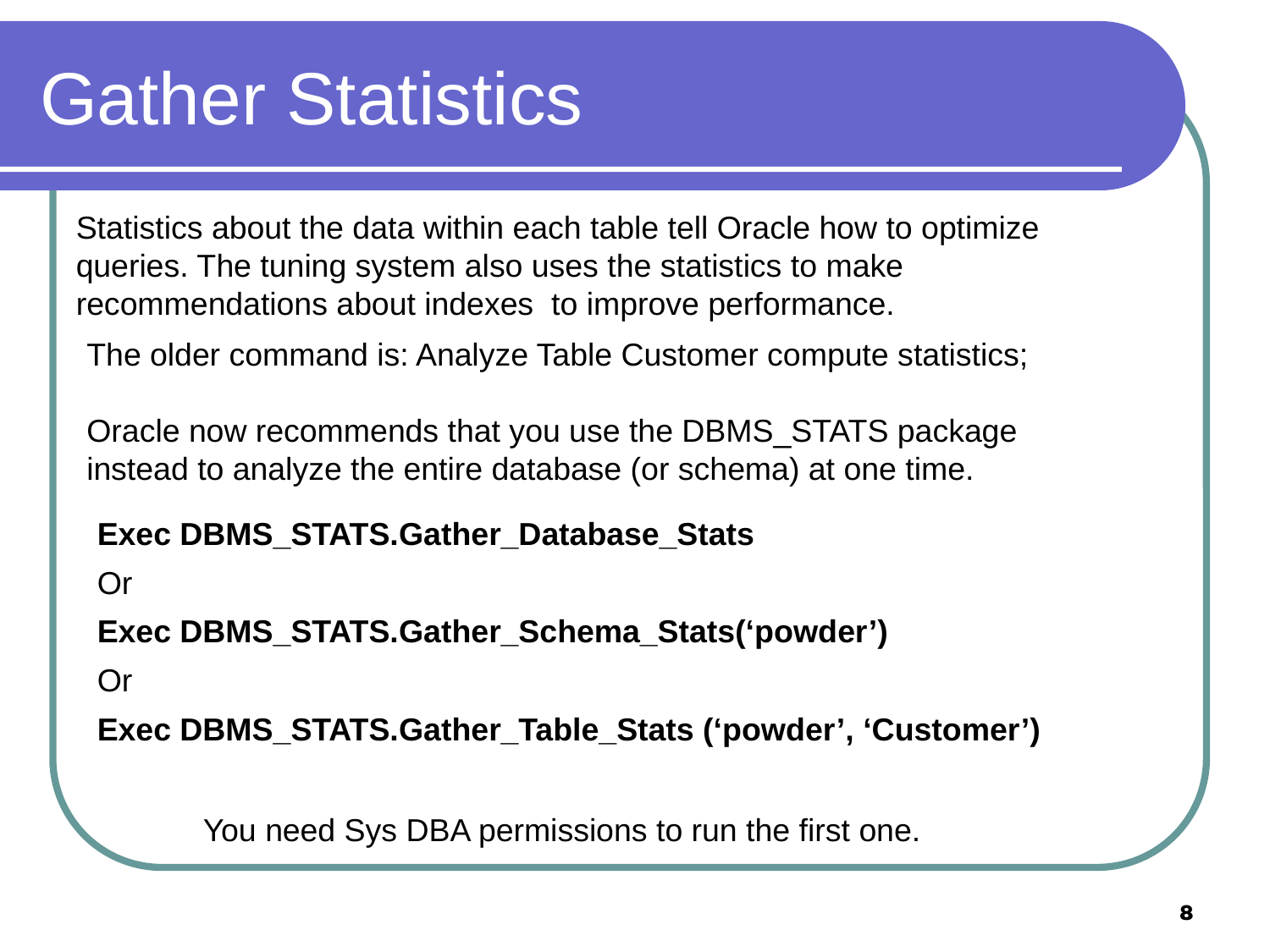

# Gather Statistics
Statistics about the data within each table tell Oracle how to optimize queries. The tuning system also uses the statistics to make recommendations about indexes  to improve performance.
The older command is: Analyze Table Customer compute statistics;

Oracle now recommends that you use the DBMS_STATS package instead to analyze the entire database (or schema) at one time.
Exec DBMS_STATS.Gather_Database_Stats
Or
Exec DBMS_STATS.Gather_Schema_Stats(‘powder’)
Or
Exec DBMS_STATS.Gather_Table_Stats (‘powder’, ‘Customer’)
You need Sys DBA permissions to run the first one.
8